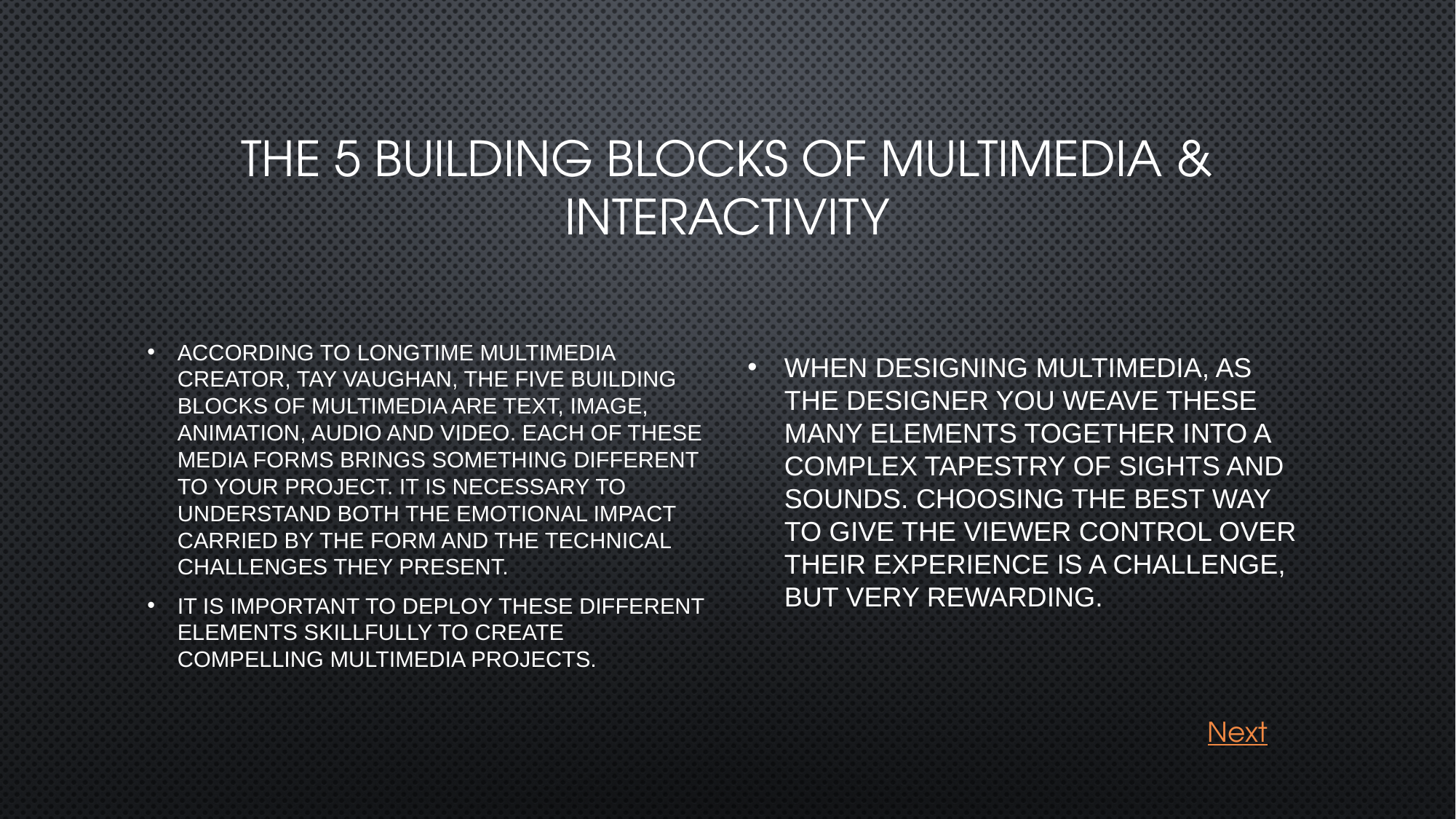

# the 5 building blocks of multimedia & Interactivity
According to longtime multimedia creator, Tay Vaughan, the five building blocks of multimedia are text, image, animation, audio and video. Each of these media forms brings something different to your project. It is Necessary to understand both the emotional impact carried by the form and the technical challenges they present.
It is important to deploy these different elements skillfully to create compelling multimedia projects.
When designing multimedia, as the designer you weave these many elements together into a complex tapestry of sights and sounds. Choosing the best way to give the viewer control over their experience is a challenge, but very rewarding.

Next